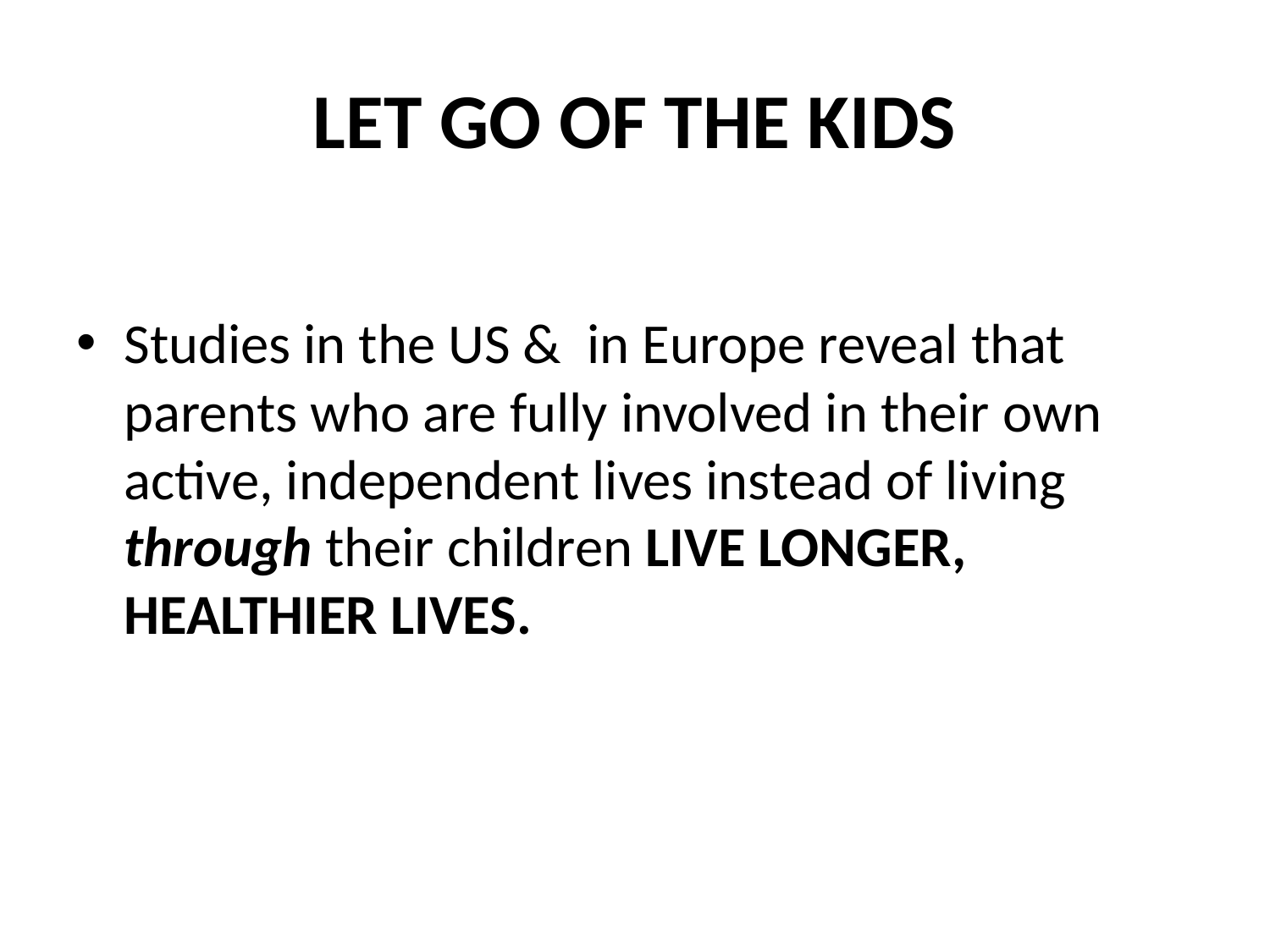

# LET GO OF THE KIDS

Studies in the US &  in Europe reveal that parents who are fully involved in their own active, independent lives instead of living through their children LIVE LONGER, HEALTHIER LIVES.